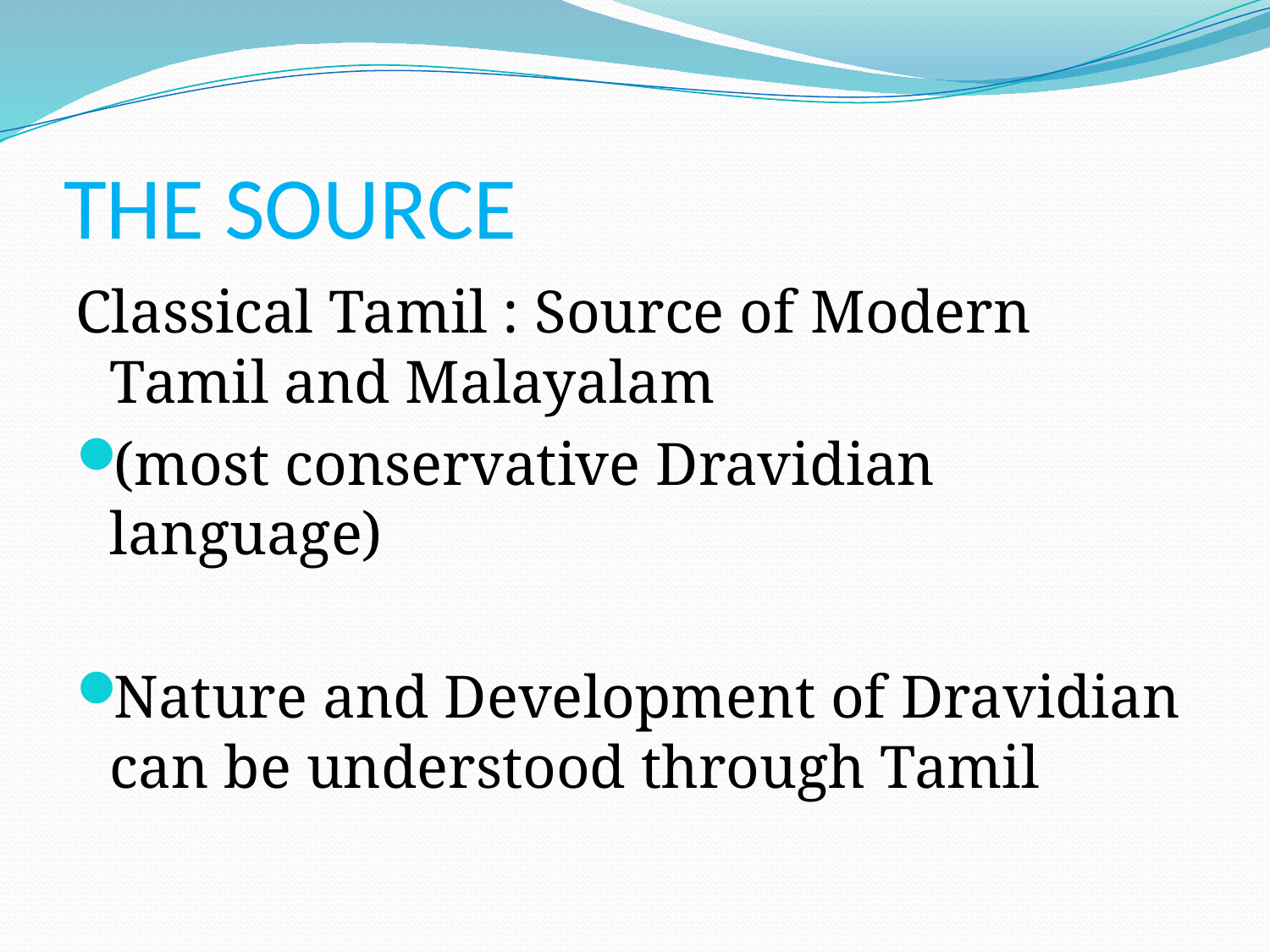

# THE SOURCE
Classical Tamil : Source of Modern Tamil and Malayalam
(most conservative Dravidian language)

Nature and Development of Dravidian can be understood through Tamil